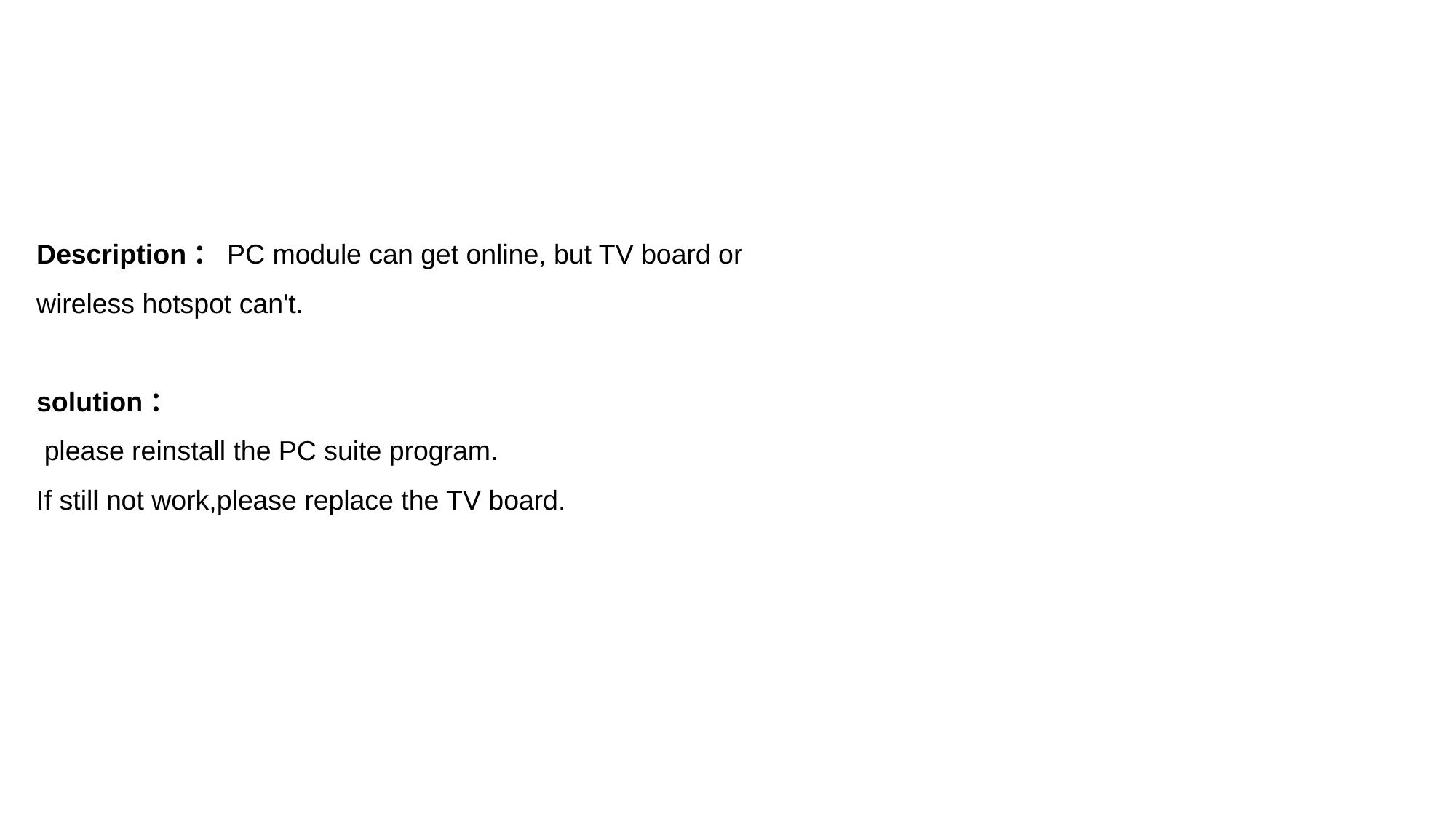

Description：PC module can get online, but TV board or wireless hotspot can't.

solution：
 please reinstall the PC suite program.
If still not work,please replace the TV board.